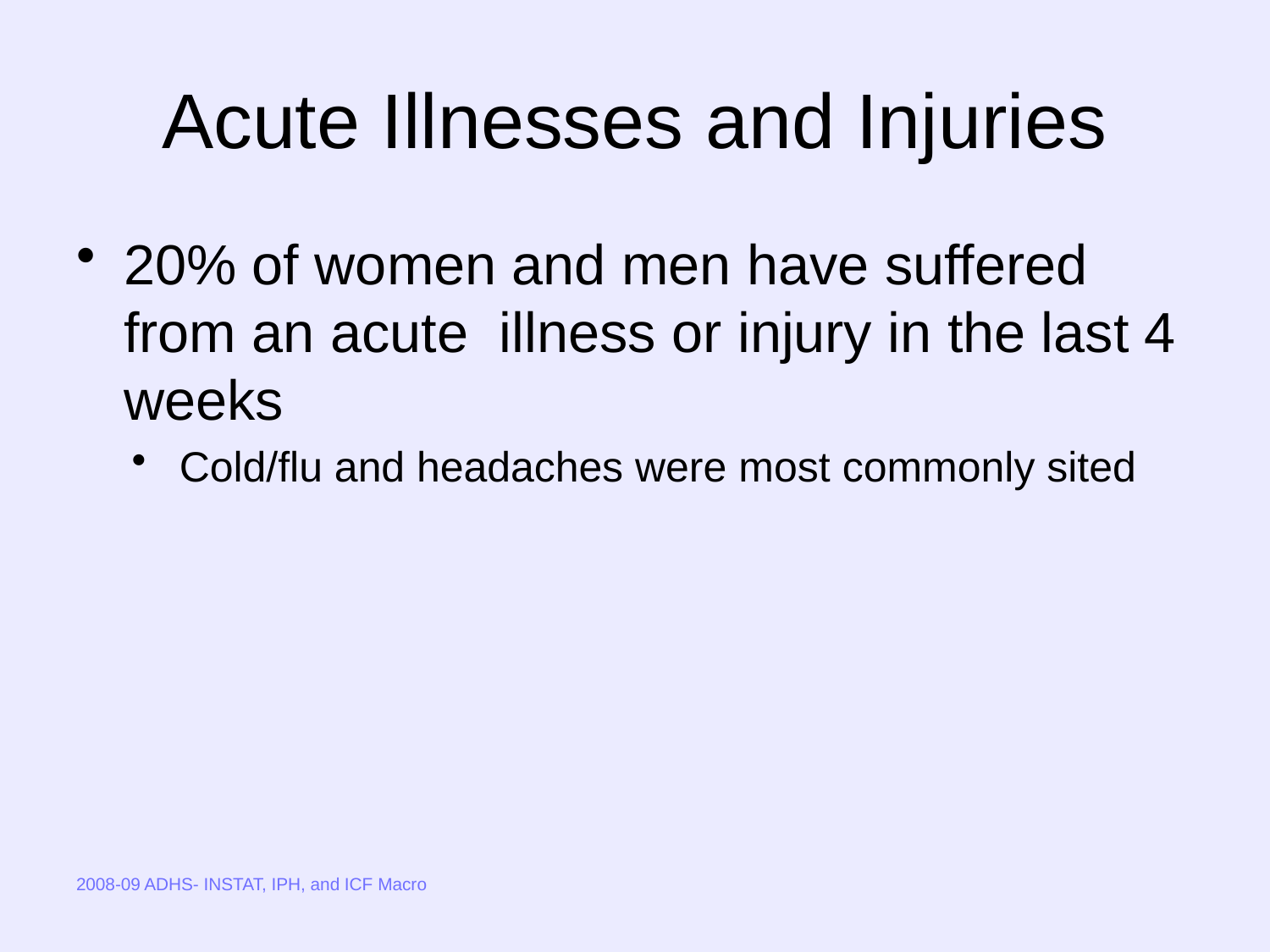

# Acute Illnesses and Injuries
20% of women and men have suffered from an acute  illness or injury in the last 4 weeks
Cold/flu and headaches were most commonly sited

2008-09 ADHS- INSTAT, IPH, and ICF Macro